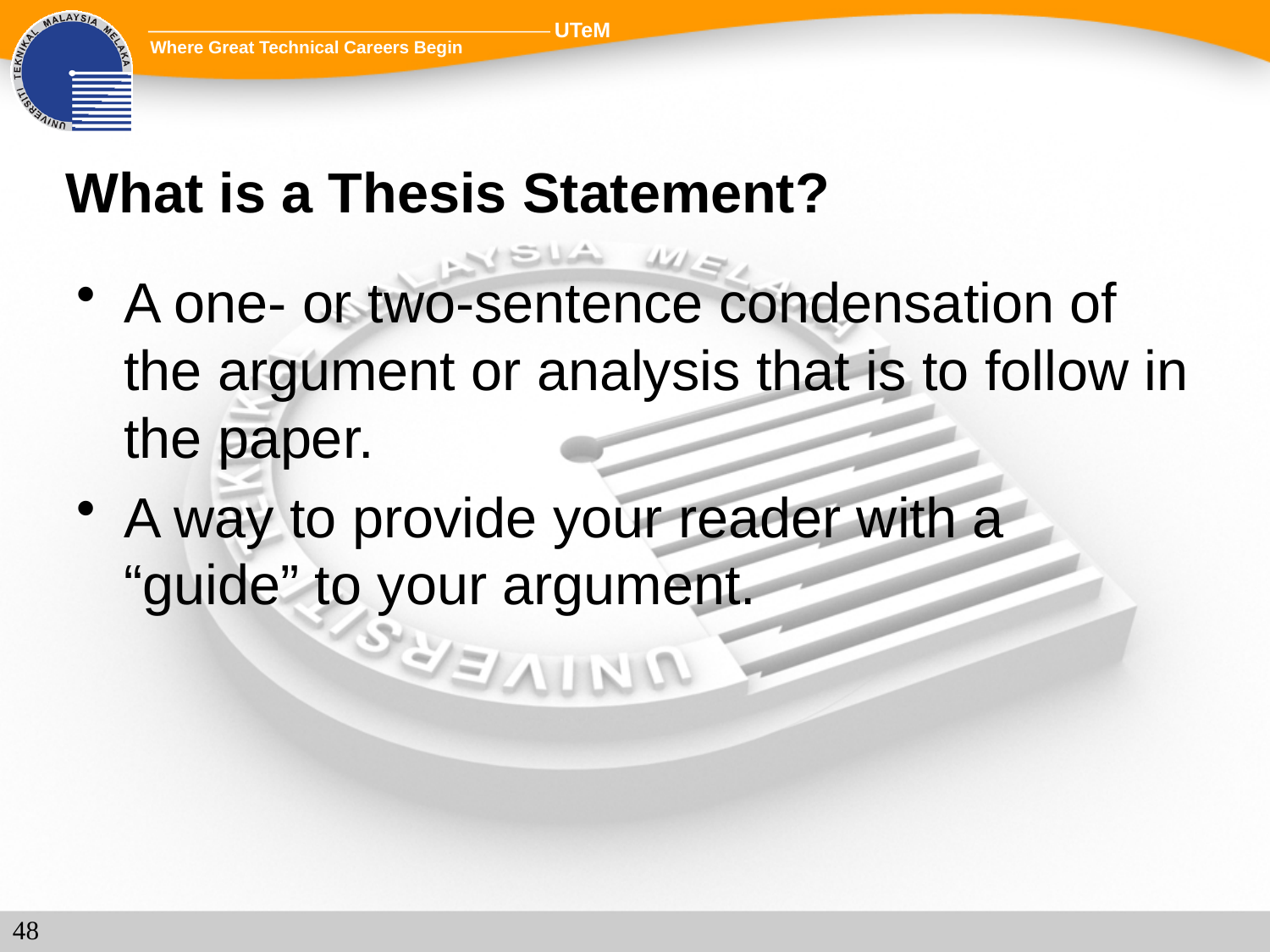

# What is a Thesis Statement?
A one- or two-sentence condensation of the argument or analysis that is to follow in the paper.
A way to provide your reader with a “guide” to your argument.